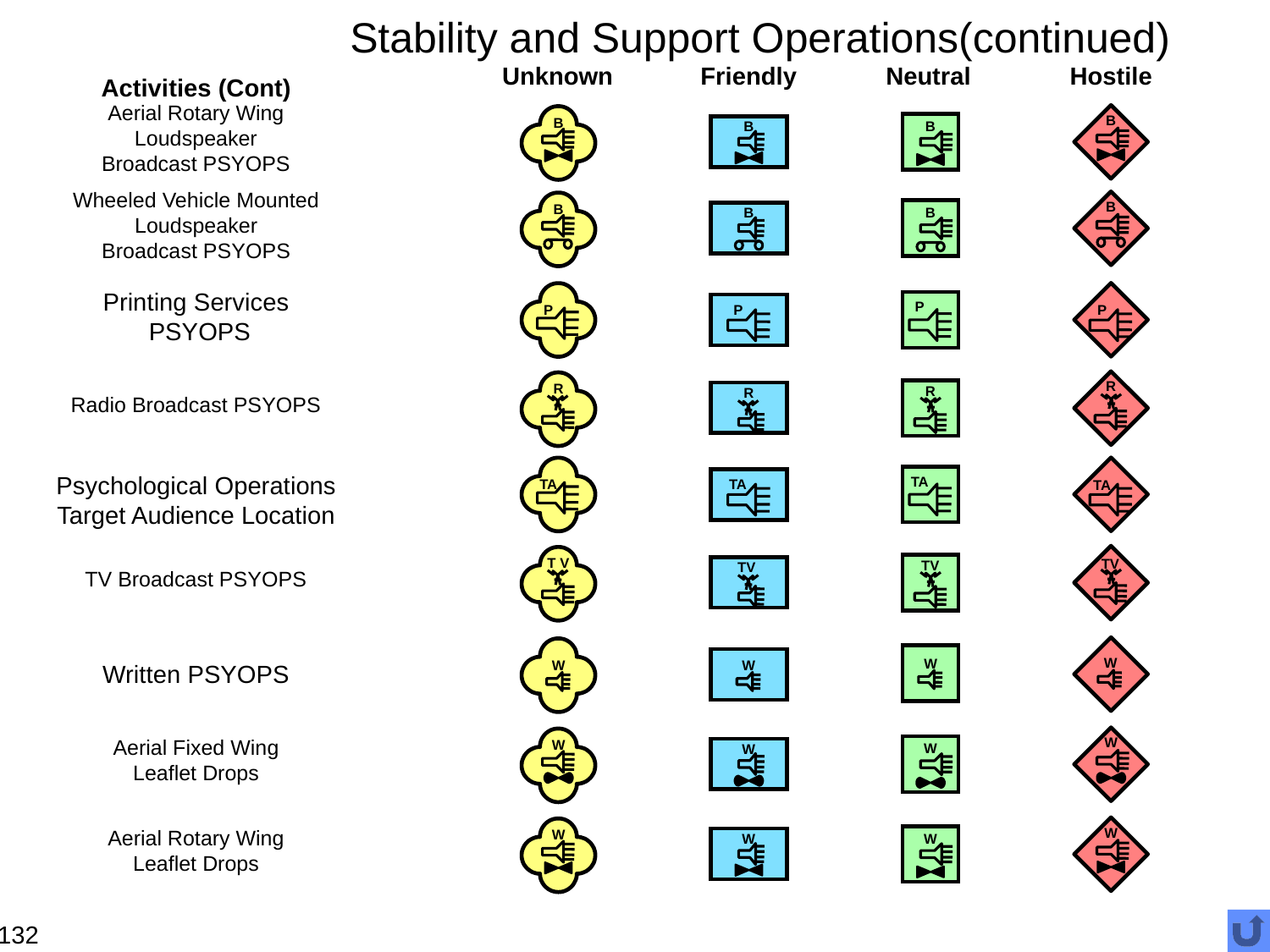

# Stability and Support Operations(continued)
Unknown
Friendly
Neutral
Hostile
Activities (Cont)
Aerial Rotary Wing
Loudspeaker
Broadcast PSYOPS

B

B

B

B

Wheeled Vehicle Mounted
Loudspeaker
Broadcast PSYOPS

B

B

B

B

P

P

Printing Services
 PSYOPS

P

P

R

R

R

R

Radio Broadcast PSYOPS

TA

TA

TA

TA

Psychological Operations
Target Audience Location

TV

T V

TV

TV

TV Broadcast PSYOPS

W

W

W

W

Written PSYOPS

W

W

Aerial Fixed Wing
Leaflet Drops

W

W

W

W

Aerial Rotary Wing
Leaflet Drops

W

W

132